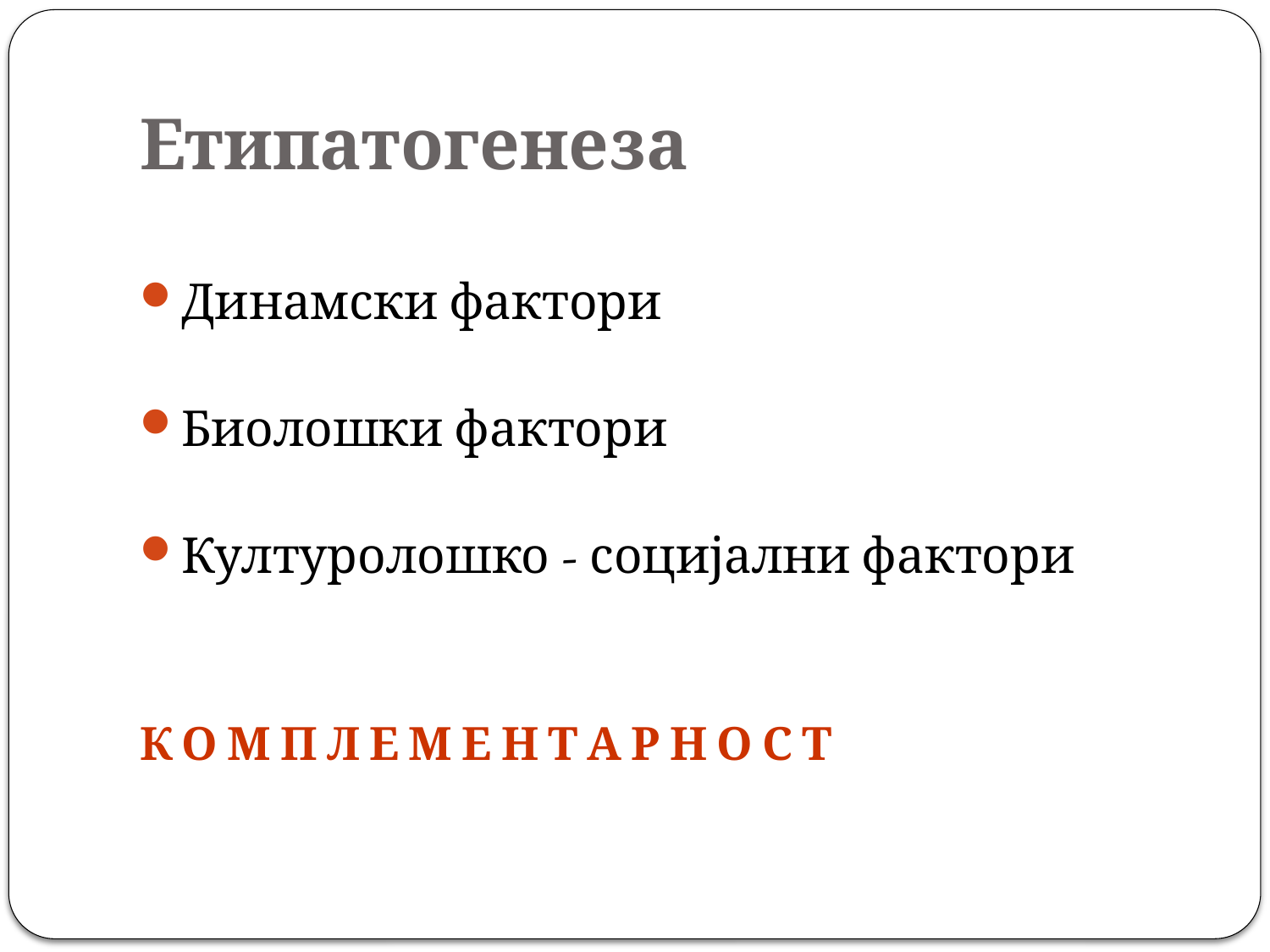

# Етипатогенеза

Динамски фактори

Биолошки фактори

Културолошко - социјални фактори

К О М П Л Е М Е Н Т А Р Н О С Т